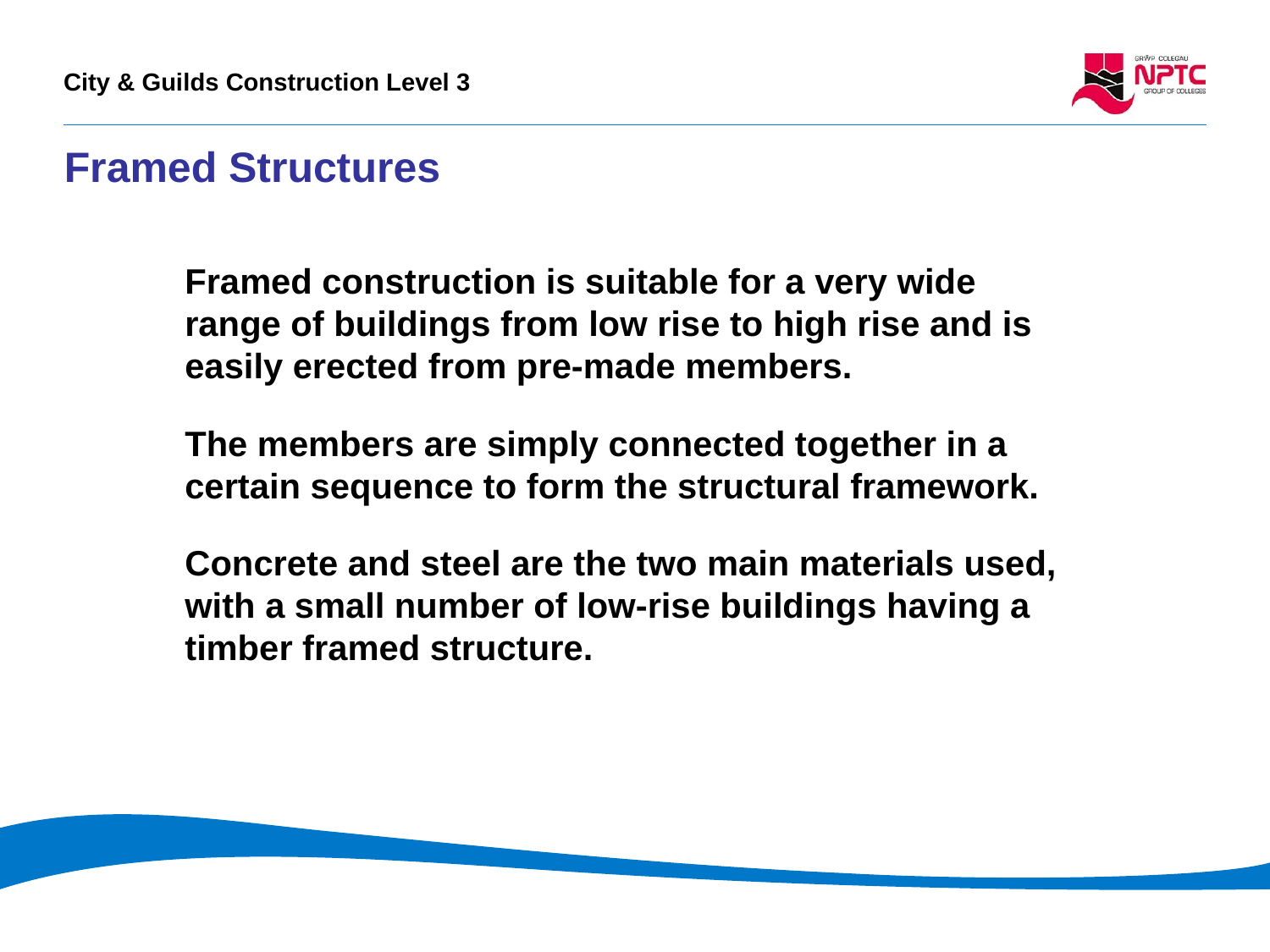

# Framed Structures
Framed construction is suitable for a very wide range of buildings from low rise to high rise and is easily erected from pre-made members.
The members are simply connected together in a certain sequence to form the structural framework.
Concrete and steel are the two main materials used, with a small number of low-rise buildings having a timber framed structure.